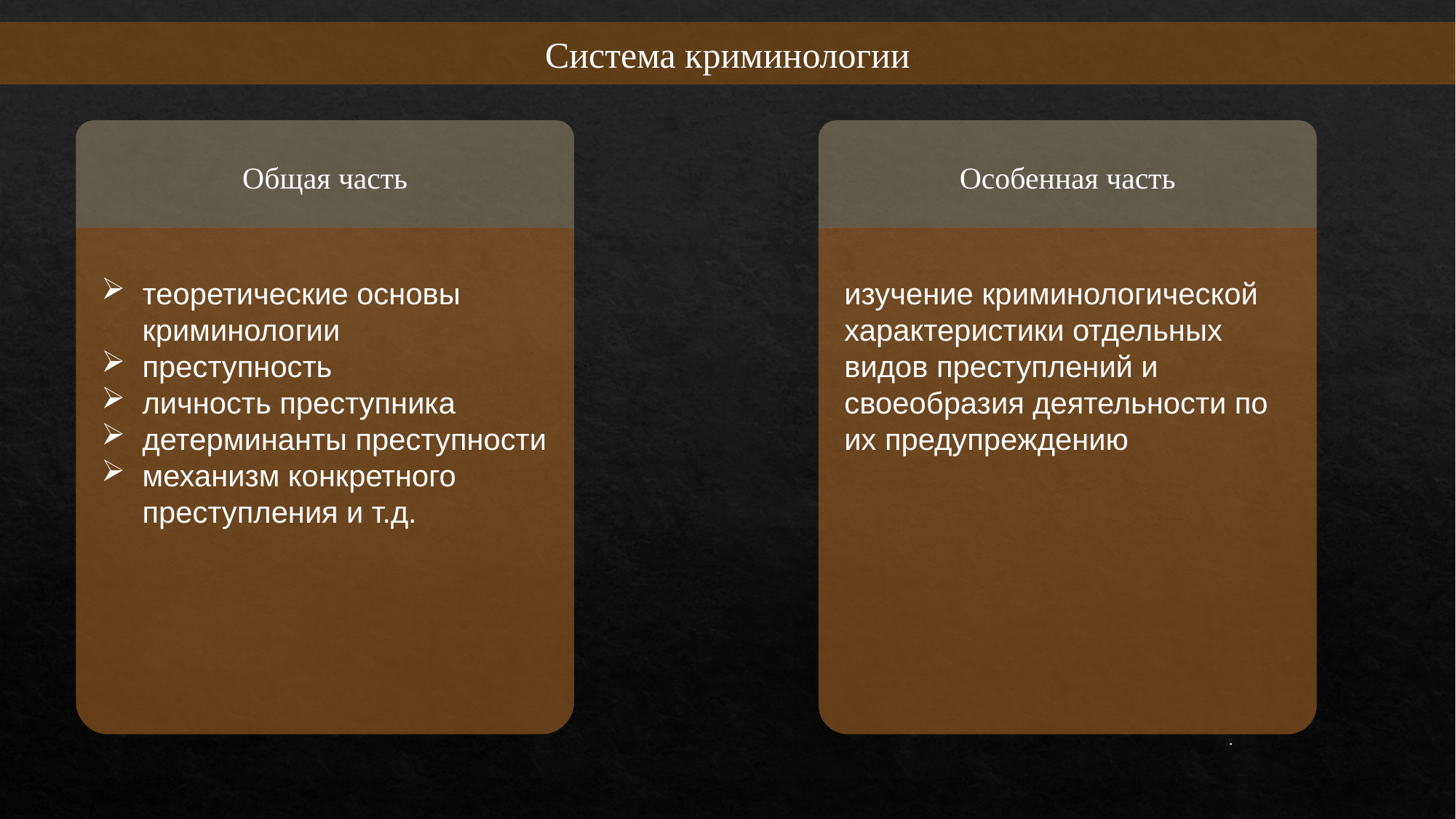

Система криминологии
Общая часть
Особенная часть

теоретические основы криминологии
преступность
личность преступника
детерминанты преступности
механизм конкретного преступления и т.д.
изучение криминологической характеристики отдельных видов преступлений и своеобразия деятельности по их предупреждению
.